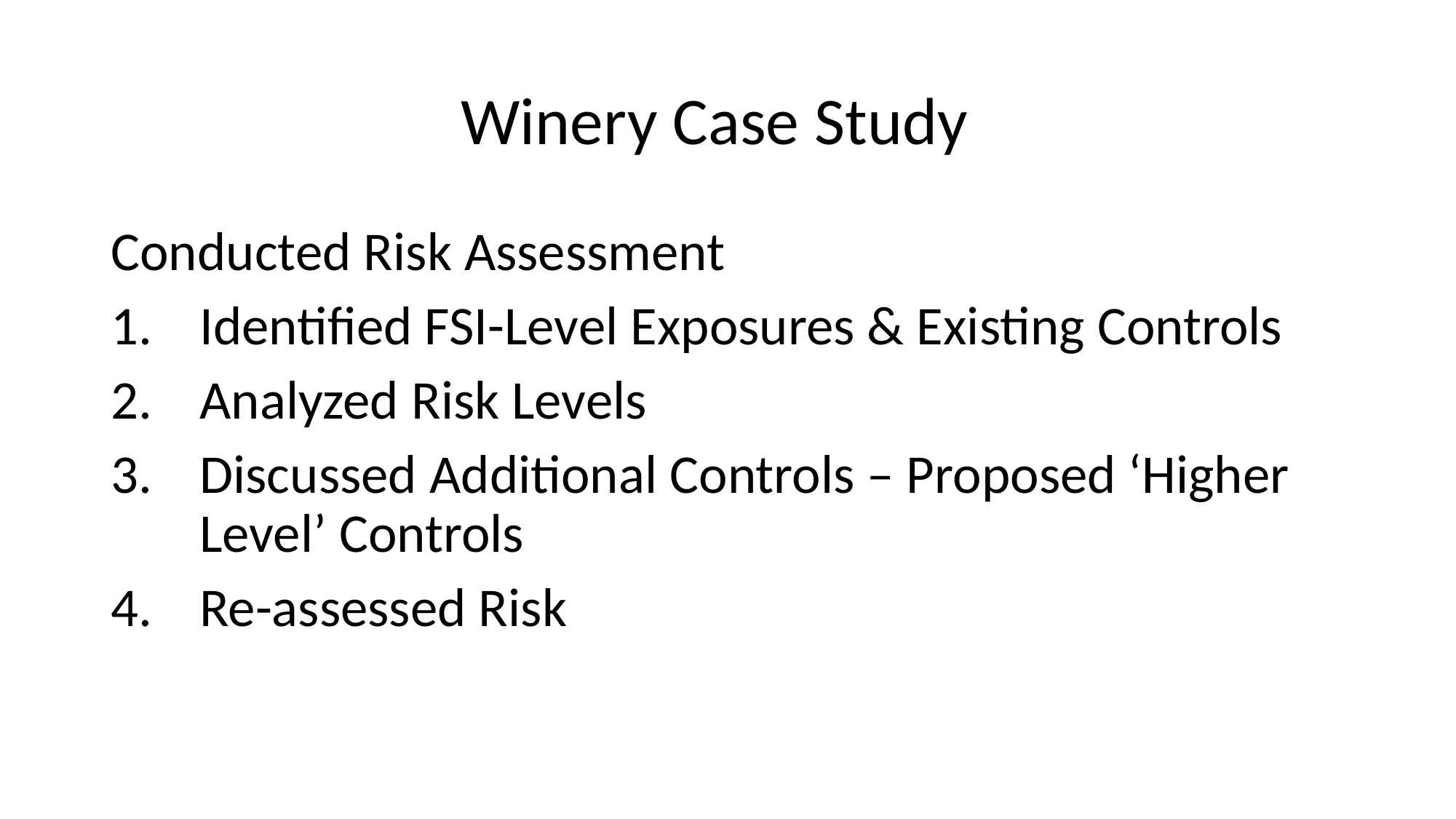

# Winery Case Study
Conducted Risk Assessment
Identified FSI-Level Exposures & Existing Controls
Analyzed Risk Levels
Discussed Additional Controls – Proposed ‘Higher Level’ Controls
Re-assessed Risk